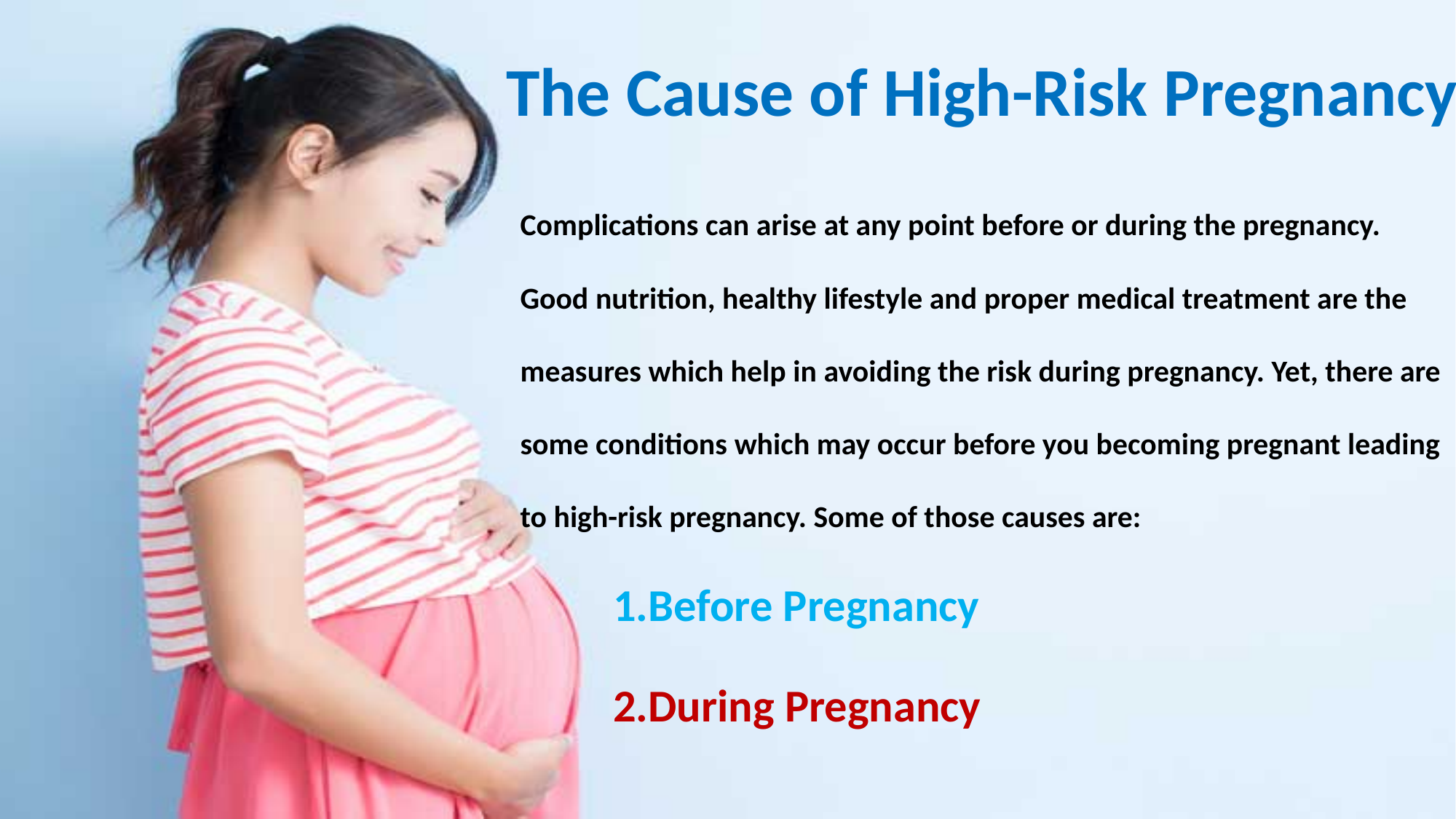

The Cause of High-Risk Pregnancy
Complications can arise at any point before or during the pregnancy. Good nutrition, healthy lifestyle and proper medical treatment are the measures which help in avoiding the risk during pregnancy. Yet, there are some conditions which may occur before you becoming pregnant leading to high-risk pregnancy. Some of those causes are:
1.Before Pregnancy
2.During Pregnancy